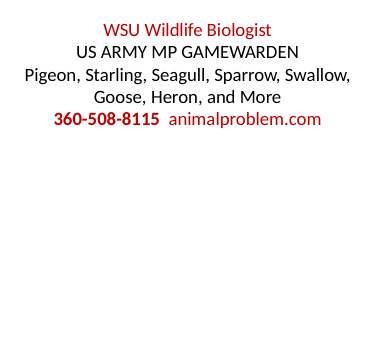

# WSU Wildlife Biologist US ARMY MP GAMEWARDEN Pigeon, Starling, Seagull, Sparrow, Swallow, Goose, Heron, and More 360-508-8115  animalproblem.com